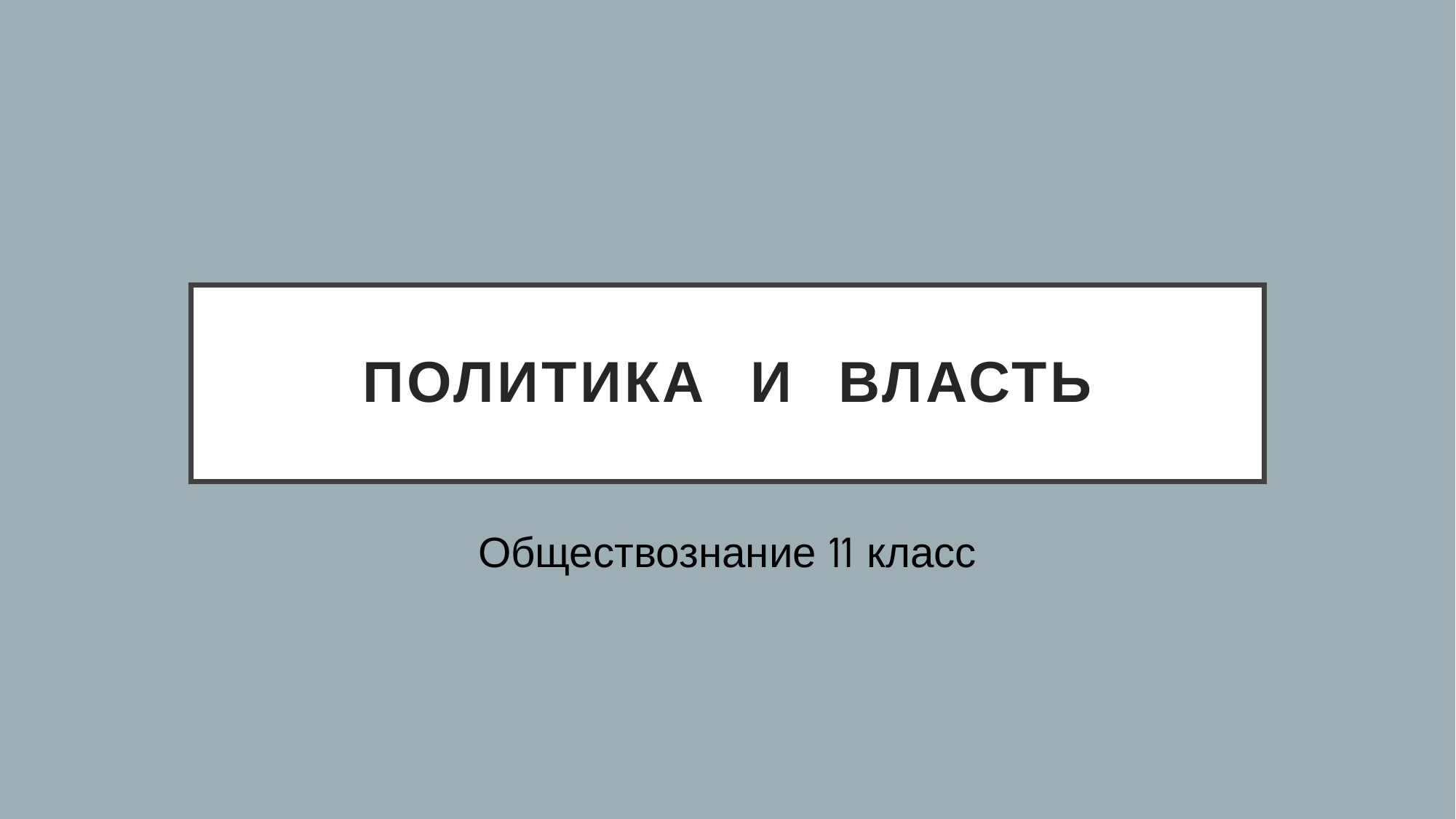

# Политика  и  власть
Обществознание 11 класс